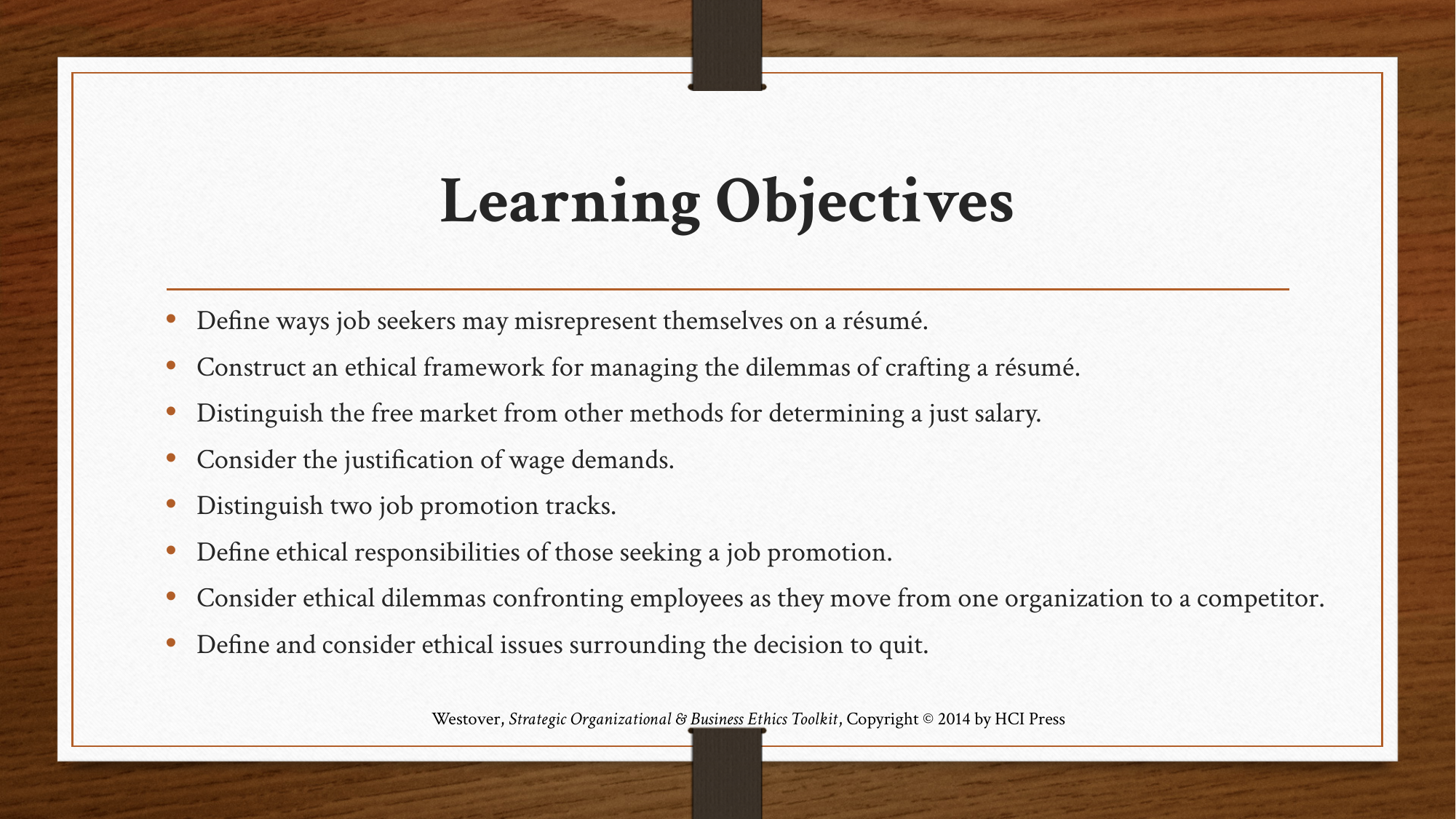

# Learning Objectives
Define ways job seekers may misrepresent themselves on a résumé.
Construct an ethical framework for managing the dilemmas of crafting a résumé.
Distinguish the free market from other methods for determining a just salary.
Consider the justification of wage demands.
Distinguish two job promotion tracks.
Define ethical responsibilities of those seeking a job promotion.
Consider ethical dilemmas confronting employees as they move from one organization to a competitor.
Define and consider ethical issues surrounding the decision to quit.
Westover, Strategic Organizational & Business Ethics Toolkit, Copyright © 2014 by HCI Press